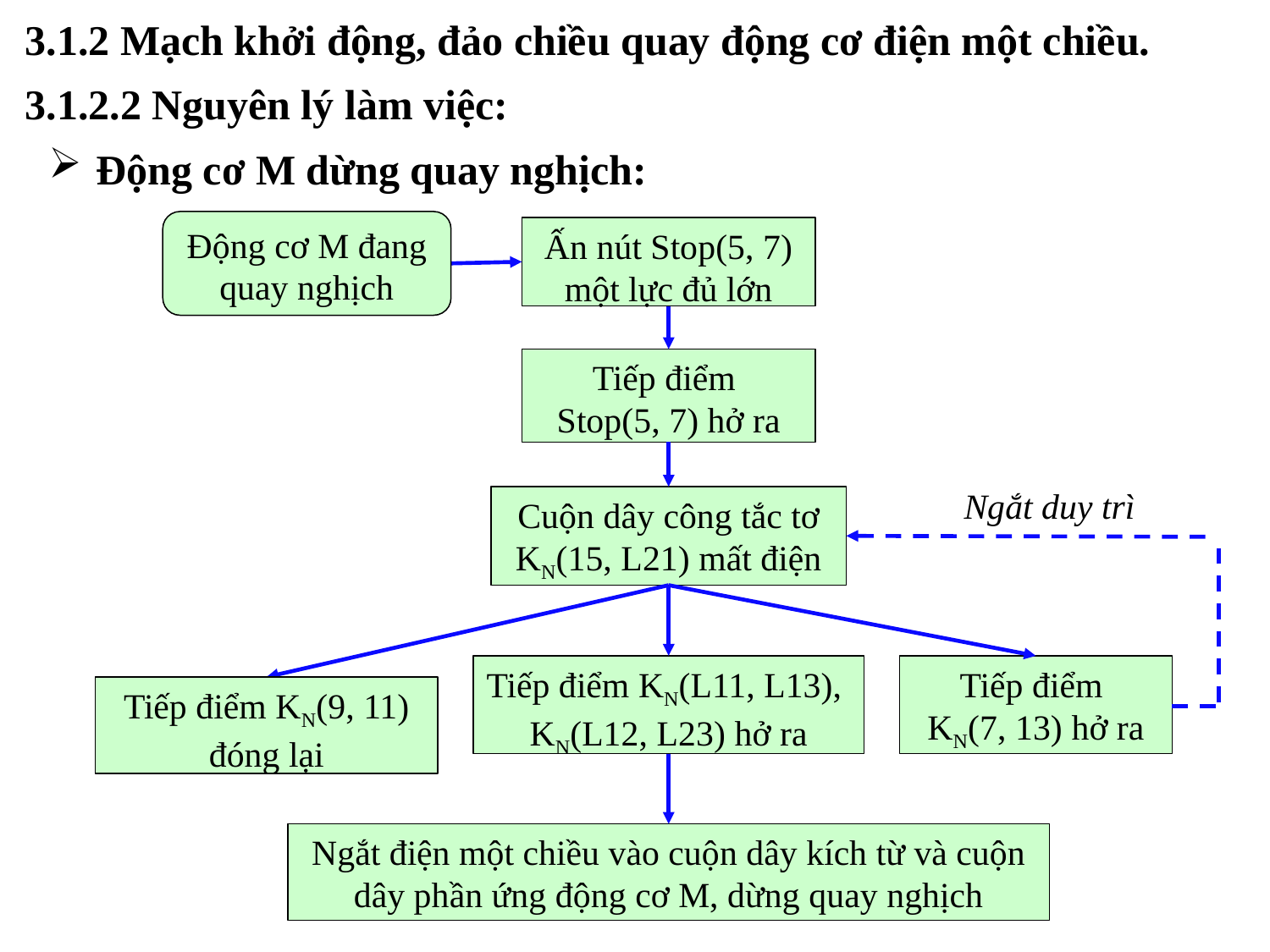

3.1.2 Mạch khởi động, đảo chiều quay động cơ điện một chiều.
3.1.2.2 Nguyên lý làm việc:
Động cơ M dừng quay nghịch:
Động cơ M đang quay nghịch
Ấn nút Stop(5, 7) một lực đủ lớn
Tiếp điểm
Stop(5, 7) hở ra
Ngắt duy trì
Cuộn dây công tắc tơ KN(15, L21) mất điện
Tiếp điểm KN(L11, L13),
KN(L12, L23) hở ra
Tiếp điểm
KN(7, 13) hở ra
Tiếp điểm KN(9, 11) đóng lại
Ngắt điện một chiều vào cuộn dây kích từ và cuộn dây phần ứng động cơ M, dừng quay nghịch